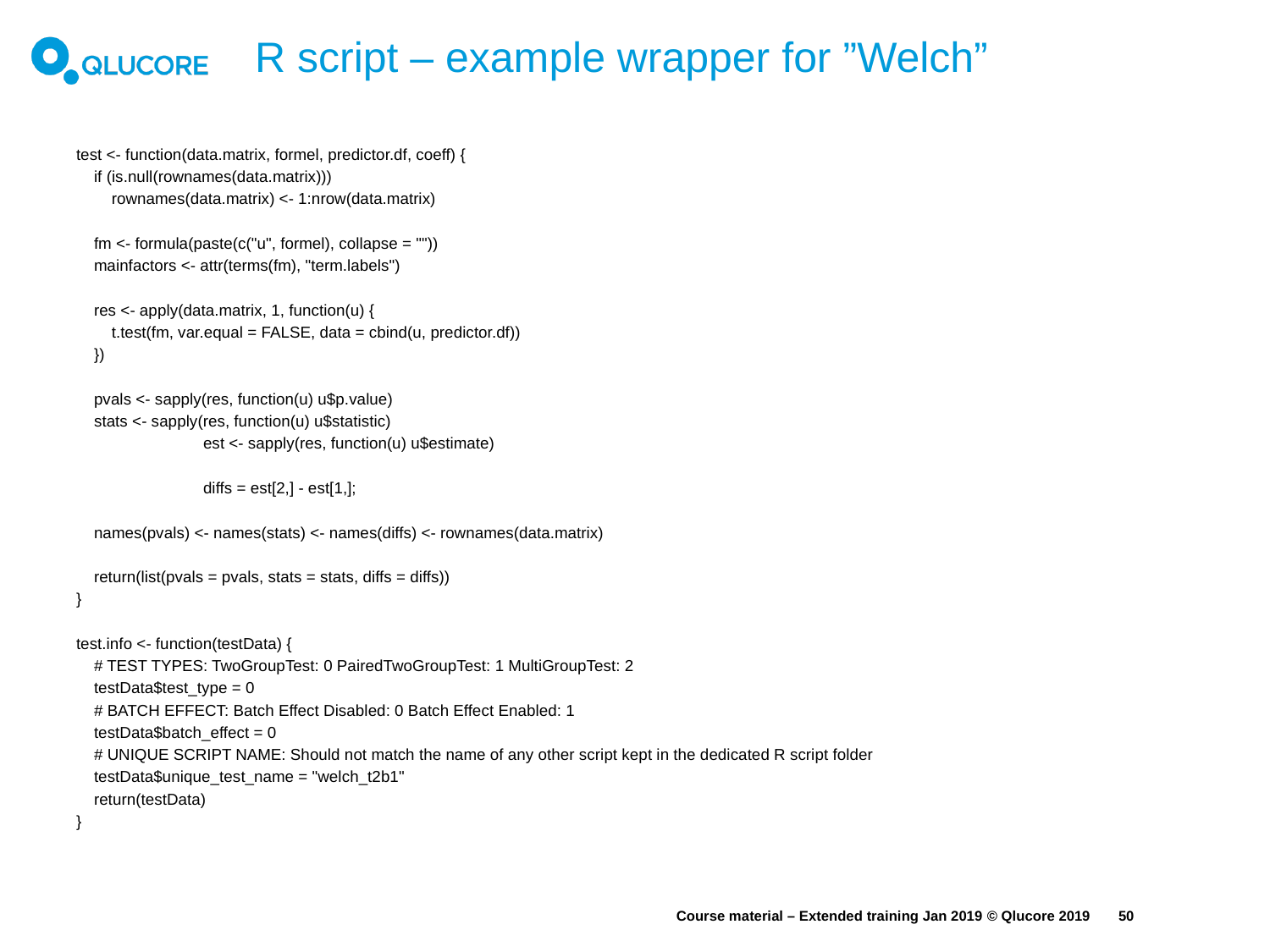

# R script – example wrapper for ”Welch”
test <- function(data.matrix, formel, predictor.df, coeff) {
    if (is.null(rownames(data.matrix)))
        rownames(data.matrix) <- 1:nrow(data.matrix)

    fm <- formula(paste(c("u", formel), collapse = ""))
    mainfactors <- attr(terms(fm), "term.labels")

    res <- apply(data.matrix, 1, function(u) {
        t.test(fm, var.equal = FALSE, data = cbind(u, predictor.df))
    })

    pvals <- sapply(res, function(u) u$p.value)
    stats <- sapply(res, function(u) u$statistic)
	est <- sapply(res, function(u) u$estimate)

	diffs = est[2,] - est[1,];

    names(pvals) <- names(stats) <- names(diffs) <- rownames(data.matrix)

    return(list(pvals = pvals, stats = stats, diffs = diffs))
}

test.info <- function(testData) {
    # TEST TYPES: TwoGroupTest: 0 PairedTwoGroupTest: 1 MultiGroupTest: 2
    testData$test_type = 0
    # BATCH EFFECT: Batch Effect Disabled: 0 Batch Effect Enabled: 1
    testData$batch_effect = 0
    # UNIQUE SCRIPT NAME: Should not match the name of any other script kept in the dedicated R script folder
    testData$unique_test_name = "welch_t2b1"
    return(testData)
}